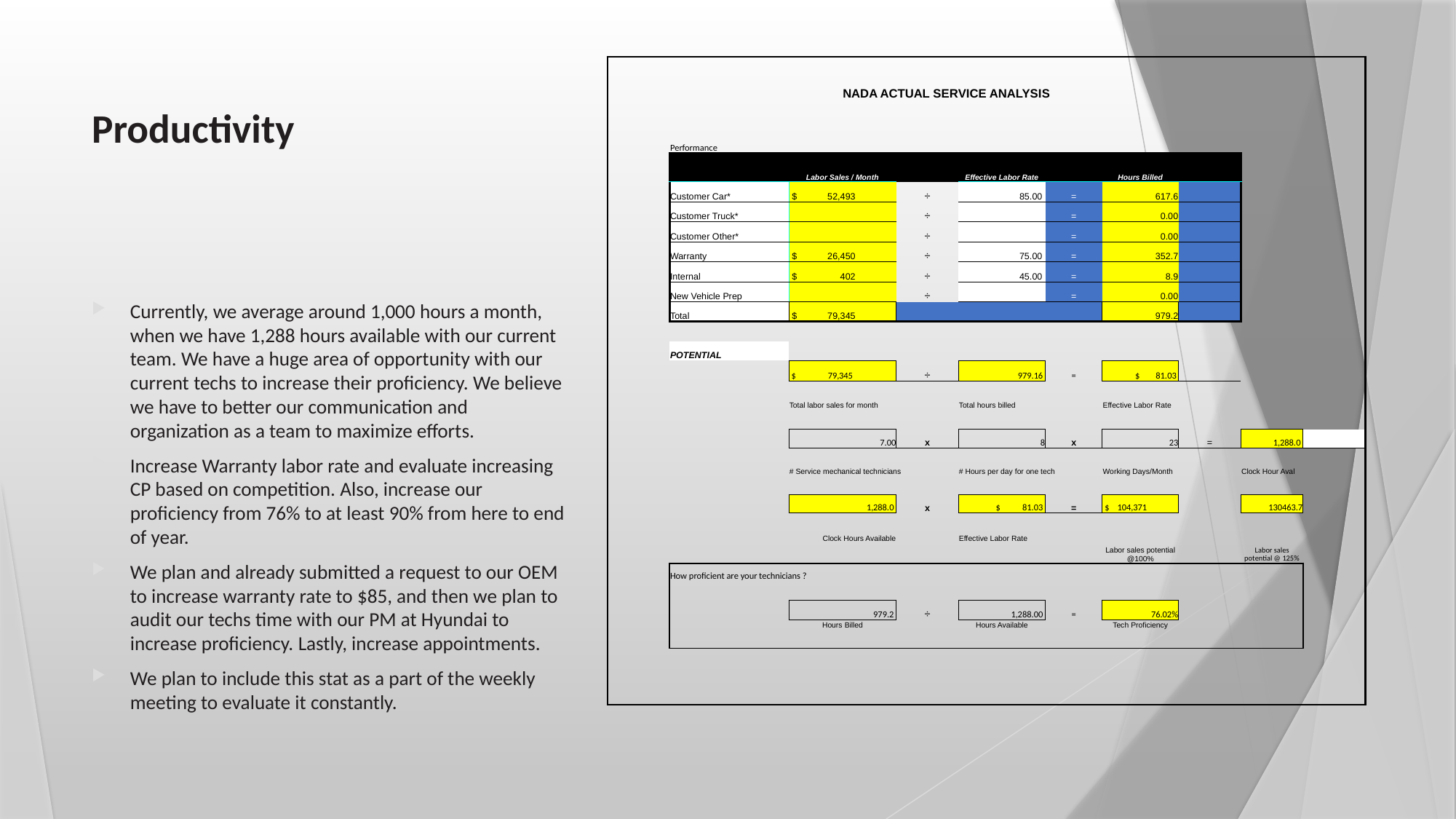

|  |  |  |  |  |  |  |  |  |  |
| --- | --- | --- | --- | --- | --- | --- | --- | --- | --- |
|  | NADA ACTUAL SERVICE ANALYSIS |  |  |  |  |  |  |  |  |
|  | Performance |  |  |  |  |  |  |  |  |
|  |  | Labor Sales / Month |  | Effective Labor Rate |  | Hours Billed |  |  |  |
|  | Customer Car\* | $ 52,493 | ÷ | 85.00 | = | 617.6 |  |  |  |
|  | Customer Truck\* |  | ÷ |  | = | 0.00 |  |  |  |
|  | Customer Other\* |  | ÷ |  | = | 0.00 |  |  |  |
|  | Warranty | $ 26,450 | ÷ | 75.00 | = | 352.7 |  |  |  |
|  | Internal | $ 402 | ÷ | 45.00 | = | 8.9 |  |  |  |
|  | New Vehicle Prep |  | ÷ |  | = | 0.00 |  |  |  |
|  | Total | $ 79,345 |  |  |  | 979.2 |  |  |  |
|  |  |  |  |  |  |  |  |  |  |
|  | POTENTIAL |  |  |  |  |  |  |  |  |
|  |  | $ 79,345 | ÷ | 979.16 | = | $ 81.03 |  |  |  |
|  |  | Total labor sales for month |  | Total hours billed |  | Effective Labor Rate |  |  |  |
|  |  |  |  |  |  |  |  |  |  |
|  |  | 7.00 | x | 8 | x | 23 | = | 1,288.0 |  |
|  |  | # Service mechanical technicians |  | # Hours per day for one tech |  | Working Days/Month |  | Clock Hour Aval |  |
|  |  |  |  |  |  |  |  |  |  |
|  |  | 1,288.0 | x | $ 81.03 | = | $ 104,371 |  | 130463.7 |  |
|  |  | Clock Hours Available |  | Effective Labor Rate |  | Labor sales potential @100% |  | Labor sales potential @ 125% |  |
|  |  |  |  |  |  |  |  |  |  |
|  | How proficient are your technicians ? |  |  |  |  |  |  |  |  |
|  |  |  |  |  |  |  |  |  |  |
|  |  | 979.2 | ÷ | 1,288.00 | = | 76.02% |  |  |  |
|  |  | Hours Billed |  | Hours Available |  | Tech Proficiency |  |  |  |
|  |  |  |  |  |  |  |  |  |  |
|  |  |  |  |  |  |  |  |  |  |
|  |  |  |  |  |  |  |  |  |  |
# Productivity

Currently, we average around 1,000 hours a month, when we have 1,288 hours available with our current team. We have a huge area of opportunity with our current techs to increase their proficiency. We believe we have to better our communication and organization as a team to maximize efforts.
Increase Warranty labor rate and evaluate increasing CP based on competition. Also, increase our proficiency from 76% to at least 90% from here to end of year.
We plan and already submitted a request to our OEM to increase warranty rate to $85, and then we plan to audit our techs time with our PM at Hyundai to increase proficiency. Lastly, increase appointments.
We plan to include this stat as a part of the weekly meeting to evaluate it constantly.